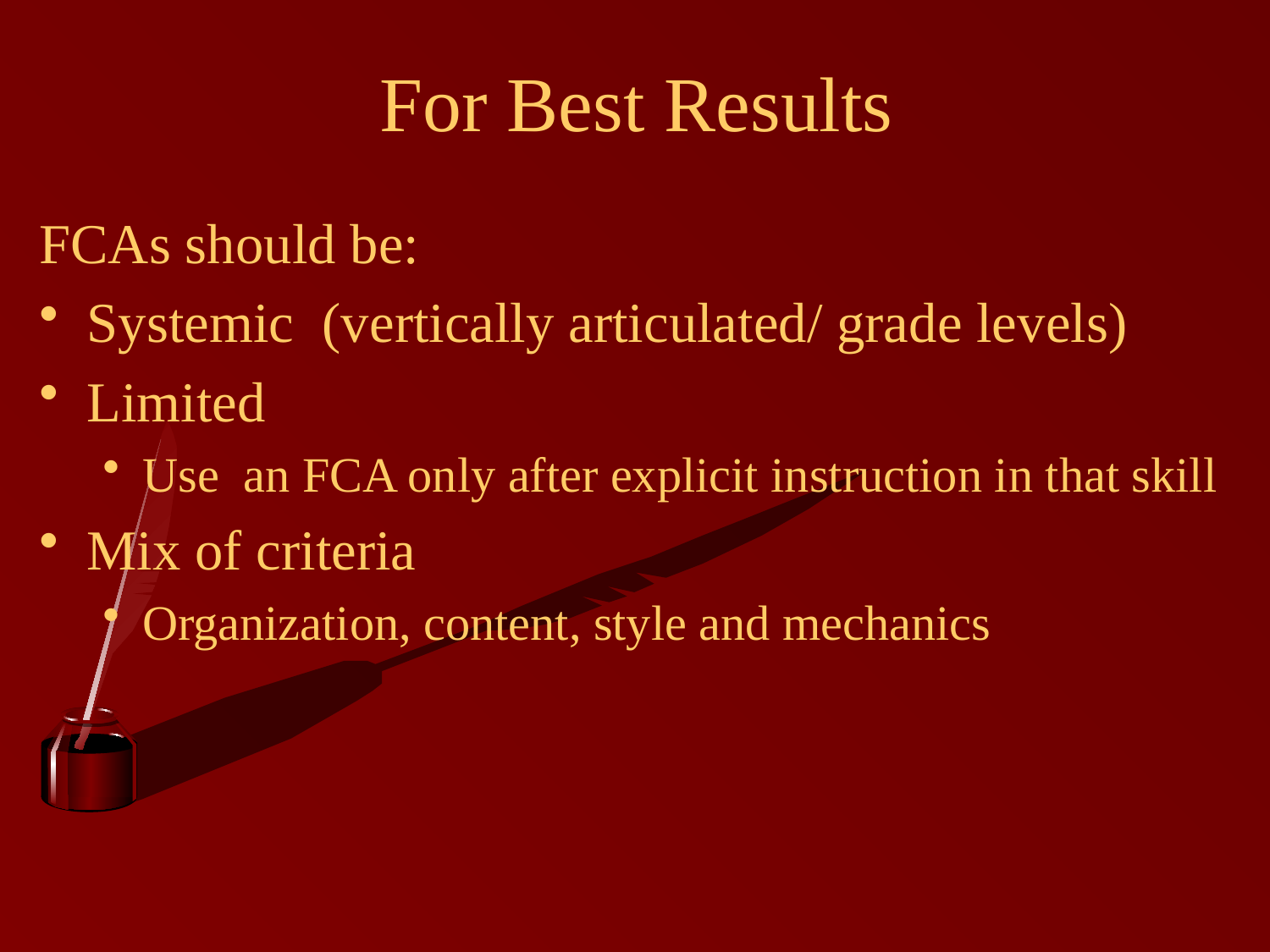

# For Best Results
FCAs should be:
Systemic  (vertically articulated/ grade levels)
Limited
Use  an FCA only after explicit instruction in that skill
Mix of criteria
Organization, content, style and mechanics